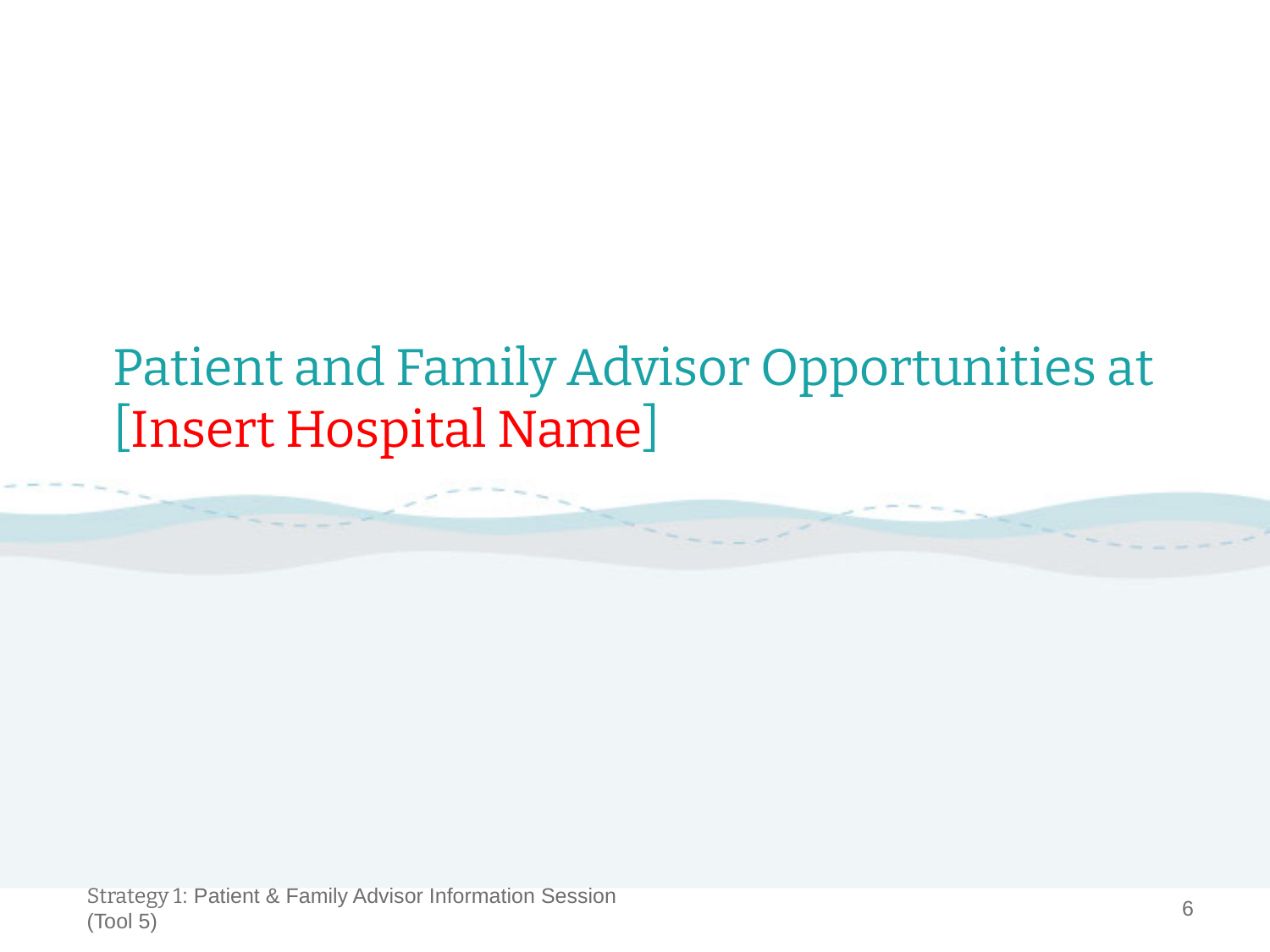

# Patient and Family Advisor Opportunities at [Insert Hospital Name]
Strategy 1: Patient & Family Advisor Information Session (Tool 5)
6